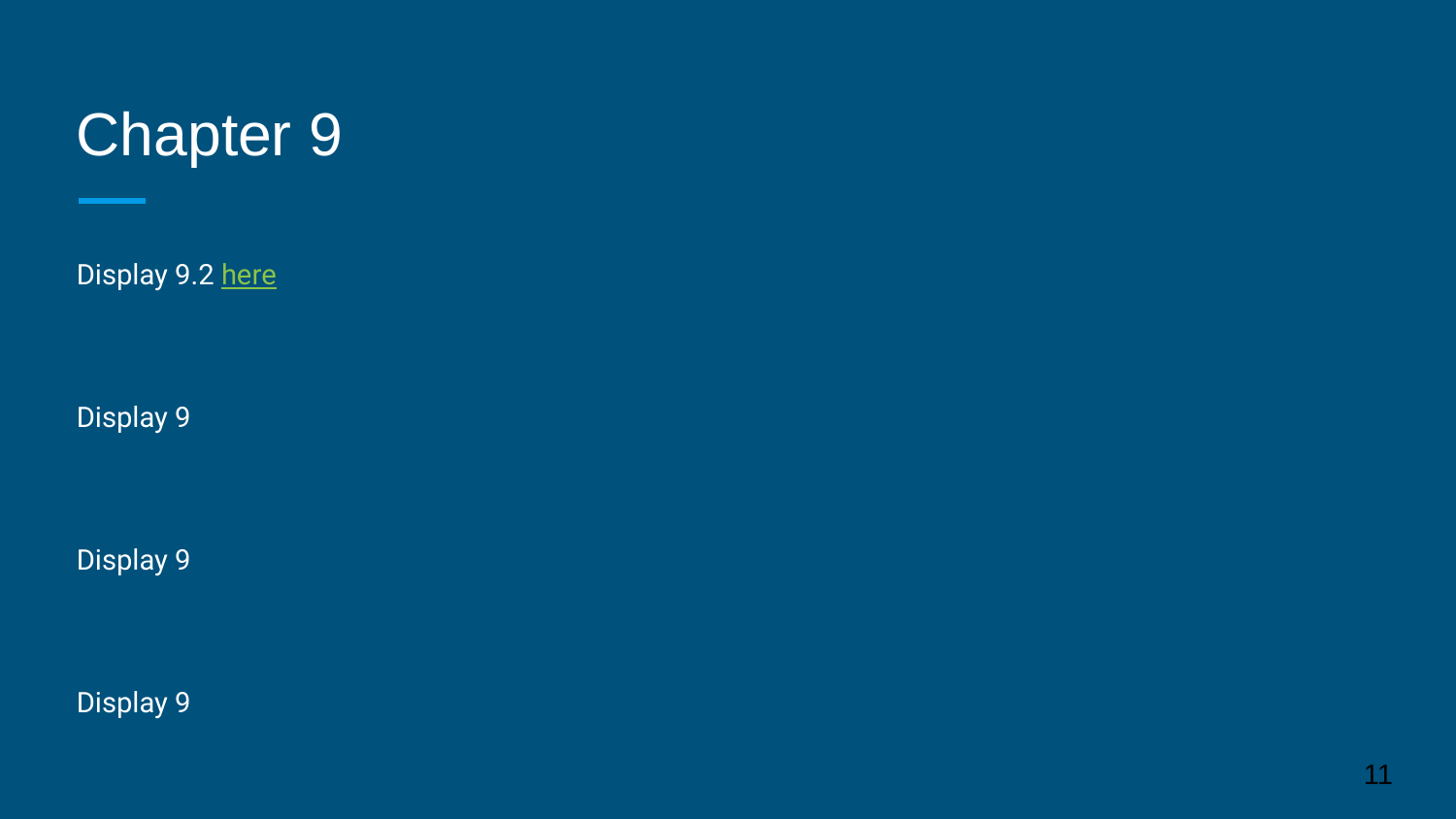

# Chapter 9
Display 9.2 here

Display 9

Display 9

Display 9
11